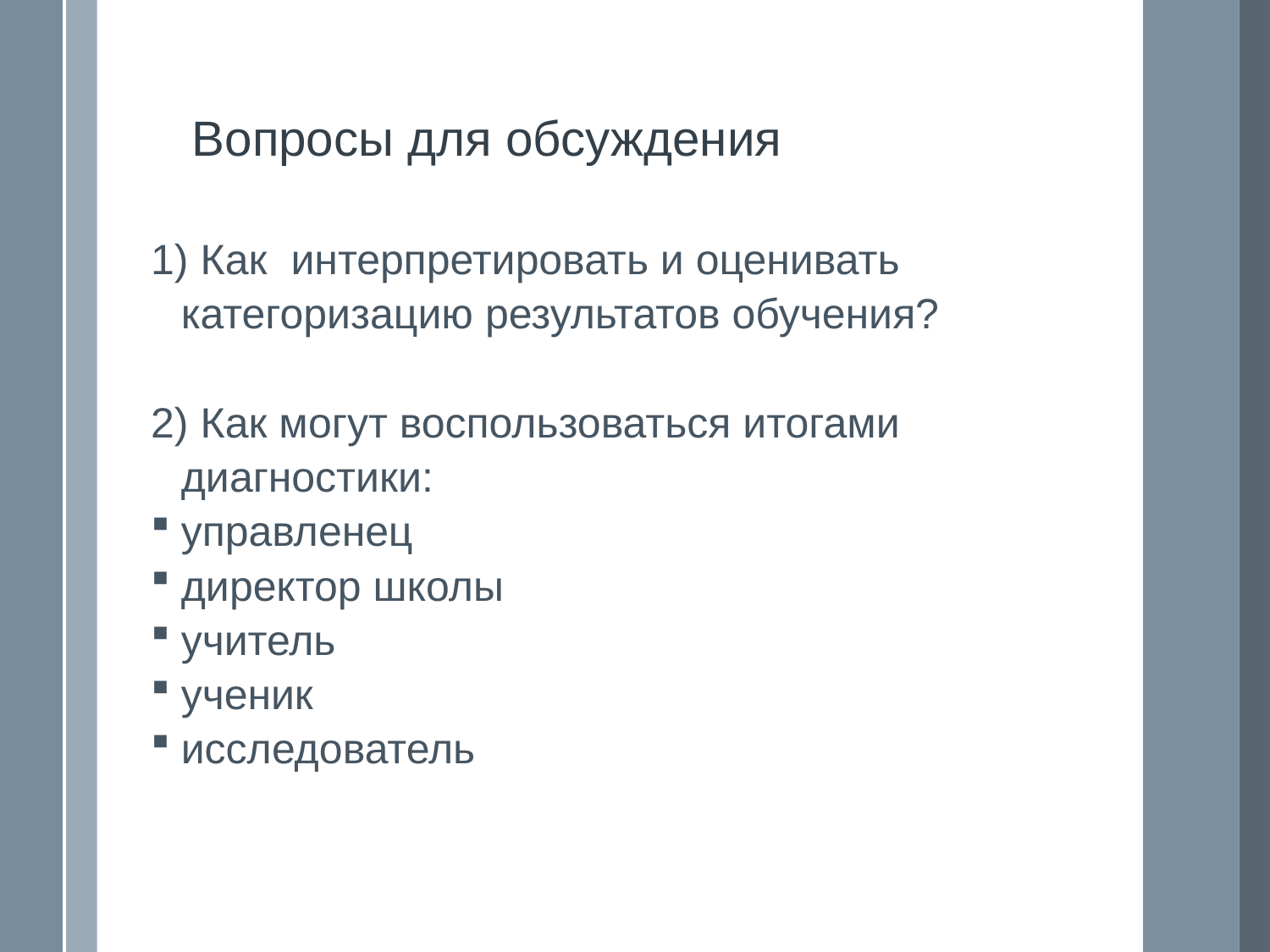

Вопросы для обсуждения

 Как  интерпретировать и оценивать категоризацию результатов обучения?

 Как могут воспользоваться итогами диагностики:
управленец
директор школы
учитель
ученик
исследователь